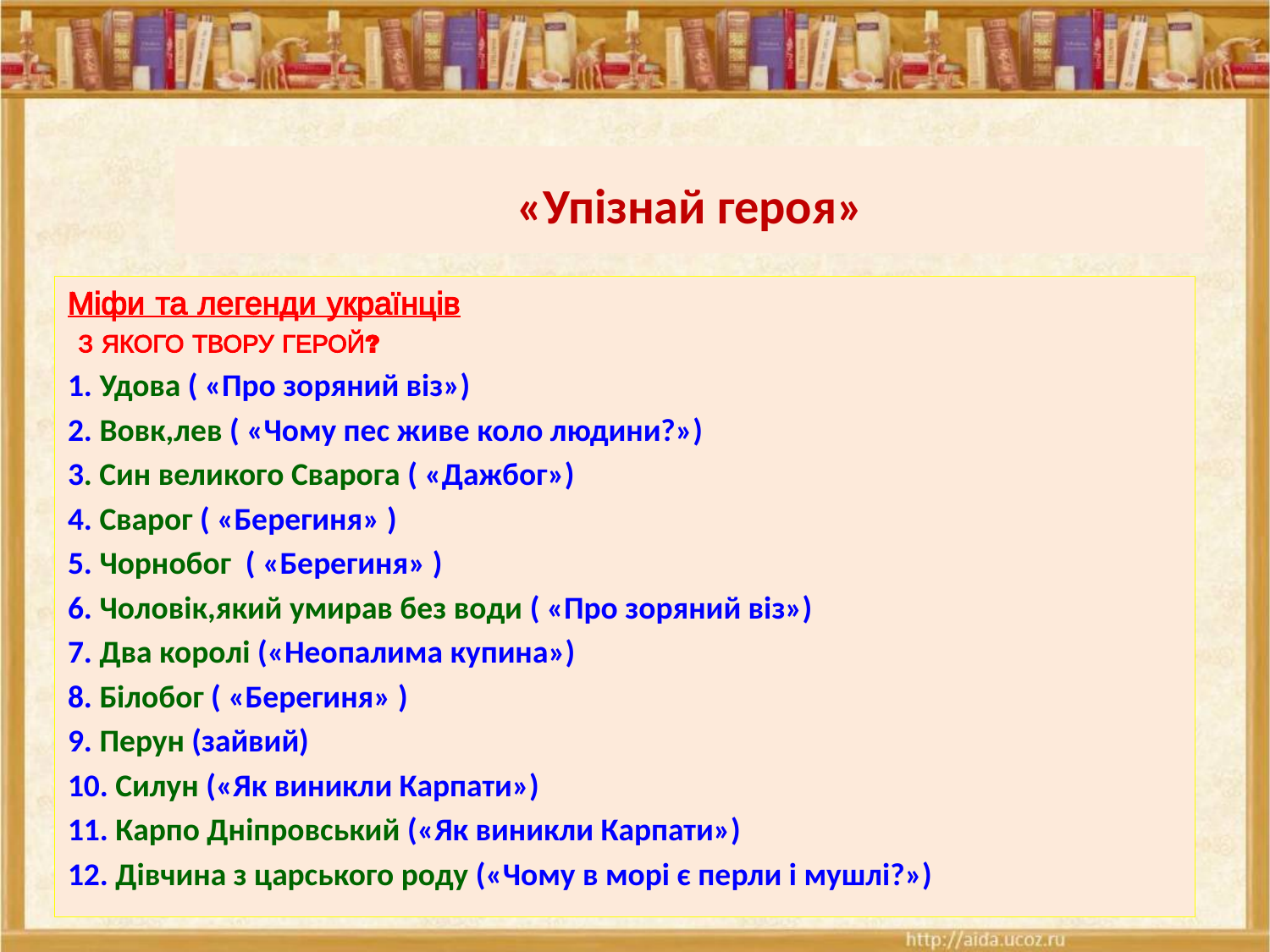

# «Упізнай героя»
Міфи та легенди українців
 З ЯКОГО ТВОРУ ГЕРОЙ?
1. Удова ( «Про зоряний віз»)
2. Вовк,лев ( «Чому пес живе коло людини?»)
3. Син великого Сварога ( «Дажбог»)
4. Сварог ( «Берегиня» )
5. Чорнобог  ( «Берегиня» )
6. Чоловік,який умирав без води ( «Про зоряний віз»)
7. Два королі («Неопалима купина»)
8. Білобог ( «Берегиня» )
9. Перун (зайвий)
10. Силун («Як виникли Карпати»)
11. Карпо Дніпровський («Як виникли Карпати»)
12. Дівчина з царського роду («Чому в морі є перли і мушлі?»)